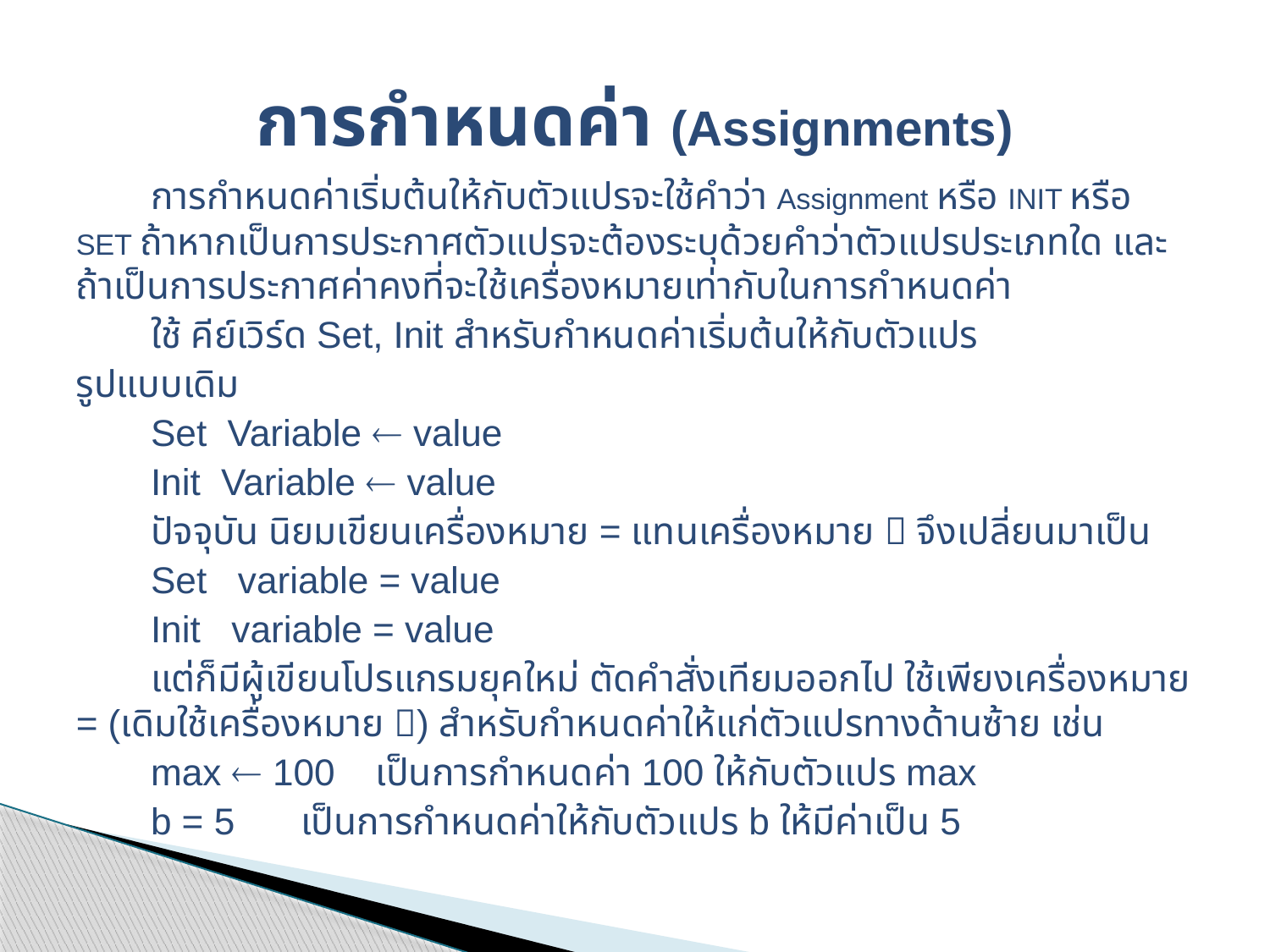

# การกำหนดค่า (Assignments)
	การกำหนดค่าเริ่มต้นให้กับตัวแปรจะใช้คำว่า Assignment หรือ INIT หรือ SET ถ้าหากเป็นการประกาศตัวแปรจะต้องระบุด้วยคำว่าตัวแปรประเภทใด และถ้าเป็นการประกาศค่าคงที่จะใช้เครื่องหมายเท่ากับในการกำหนดค่า
	ใช้ คีย์เวิร์ด Set, Init สำหรับกำหนดค่าเริ่มต้นให้กับตัวแปร
รูปแบบเดิม
		Set  Variable ← value
		Init  Variable ← value
	ปัจจุบัน นิยมเขียนเครื่องหมาย = แทนเครื่องหมาย ← จึงเปลี่ยนมาเป็น
		Set   variable = value
		Init   variable = value
	แต่ก็มีผู้เขียนโปรแกรมยุคใหม่ ตัดคำสั่งเทียมออกไป ใช้เพียงเครื่องหมาย = (เดิมใช้เครื่องหมาย ←) สำหรับกำหนดค่าให้แก่ตัวแปรทางด้านซ้าย เช่น
	max ← 100		เป็นการกำหนดค่า 100 ให้กับตัวแปร max
	b = 5			เป็นการกำหนดค่าให้กับตัวแปร b ให้มีค่าเป็น 5